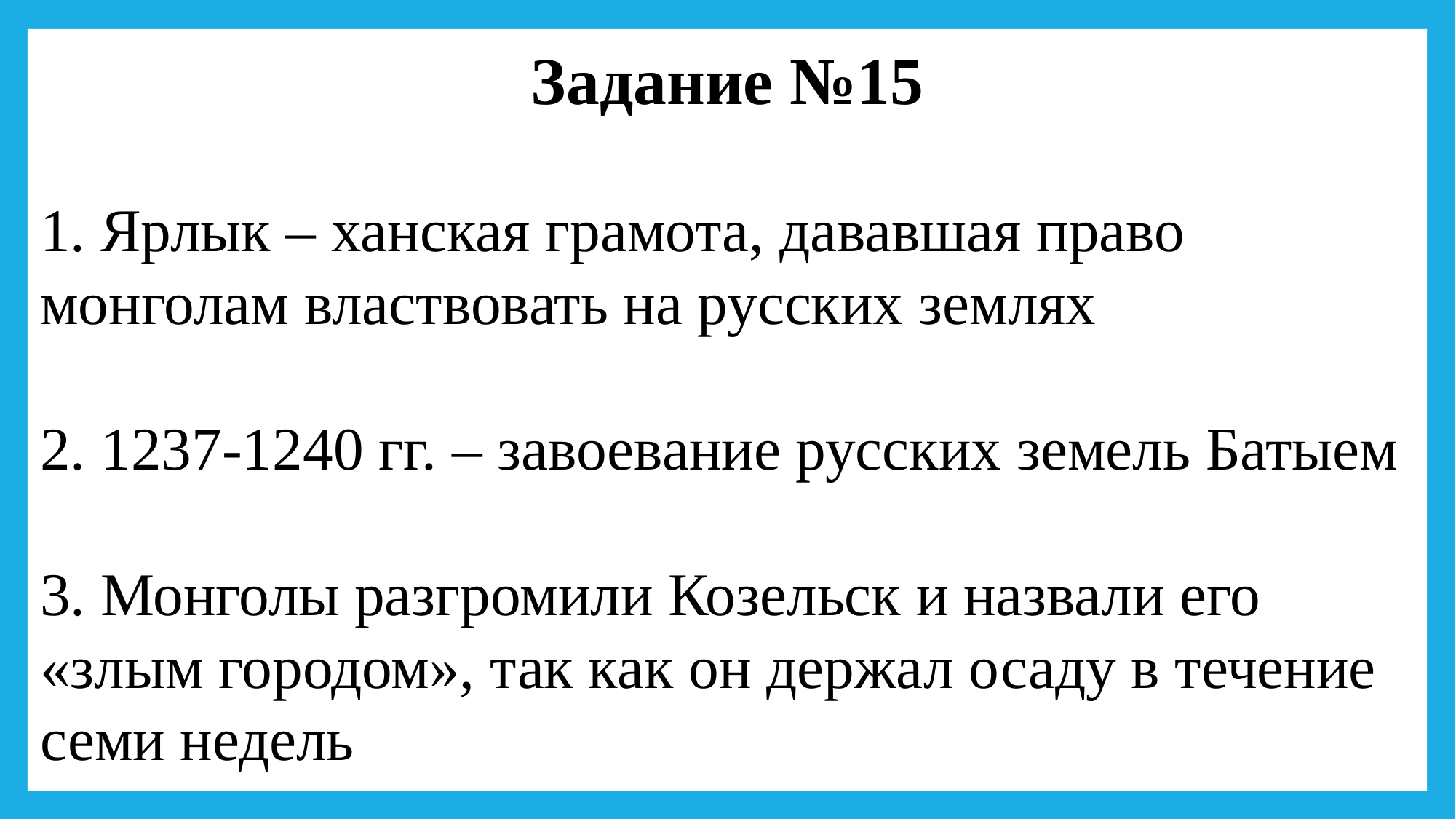

Задание №15

1. Ярлык – ханская грамота, дававшая право монголам властвовать на русских землях

2. 1237-1240 гг. – завоевание русских земель Батыем

3. Монголы разгромили Козельск и назвали его «злым городом», так как он держал осаду в течение семи недель